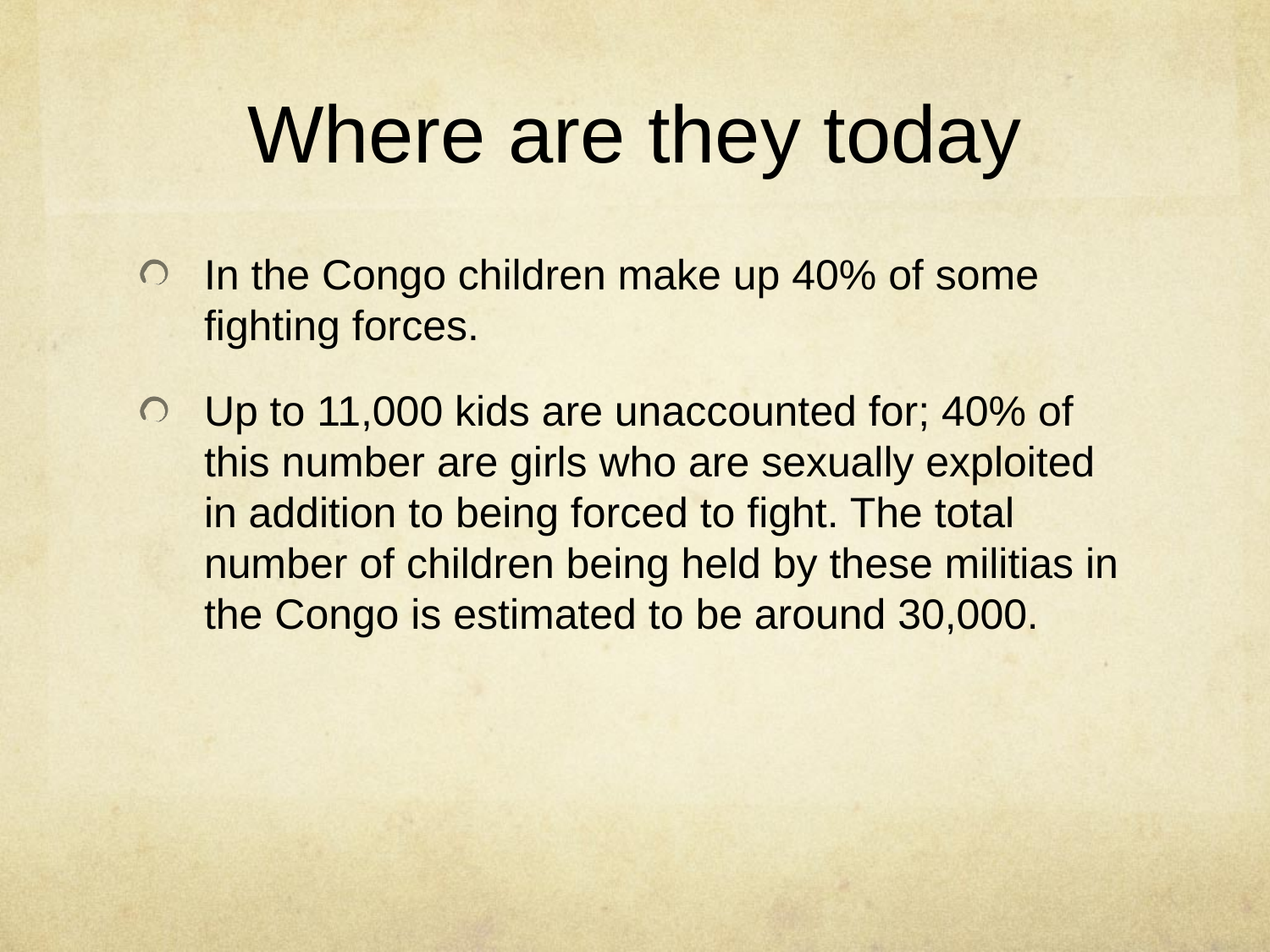

# Where are they today
In the Congo children make up 40% of some fighting forces.
Up to 11,000 kids are unaccounted for; 40% of this number are girls who are sexually exploited in addition to being forced to fight. The total number of children being held by these militias in the Congo is estimated to be around 30,000.